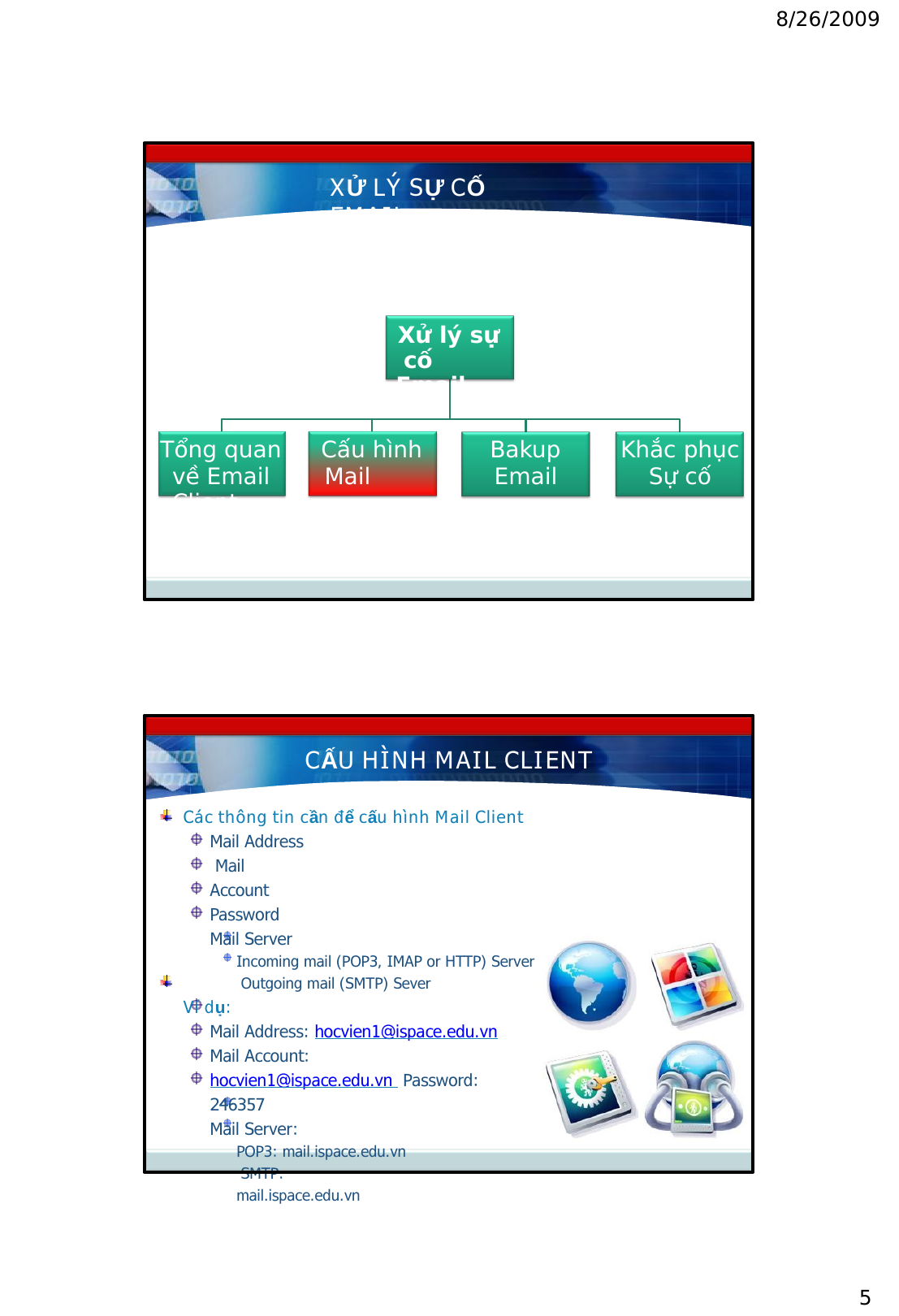

8/26/2009

XỬ LÝ SỰ CỐ EMAIL

Xử lý sự  cố Email

Tổng quan	Cấu hình
về Email	Mail Client
Bakup
Email
Khắc phục
Sự cố

CẤU HÌNH MAIL CLIENT

Các thông tin cần để cấu hình Mail Client
Mail Address  Mail Account  Password  Mail Server
Incoming mail (POP3, IMAP or HTTP) Server  Outgoing mail (SMTP) Sever
Ví dụ:
Mail Address: hocvien1@ispace.edu.vn
Mail Account: hocvien1@ispace.edu.vn  Password: 246357
Mail Server:
POP3: mail.ispace.edu.vn  SMTP: mail.ispace.edu.vn

5